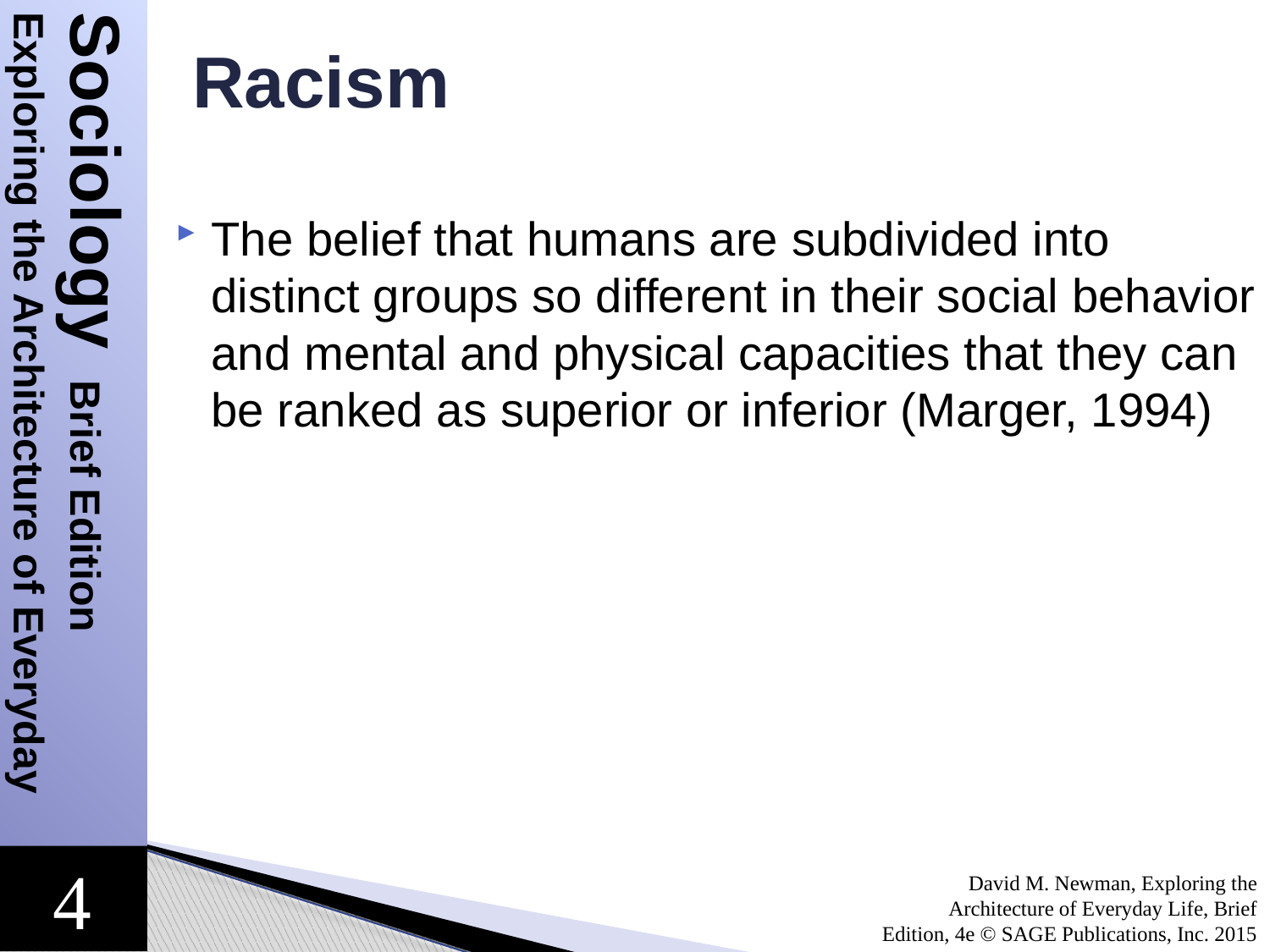

# Racism

The belief that humans are subdivided into distinct groups so different in their social behavior and mental and physical capacities that they can be ranked as superior or inferior (Marger, 1994)
David M. Newman, Exploring the Architecture of Everyday Life, Brief Edition, 4e © SAGE Publications, Inc. 2015